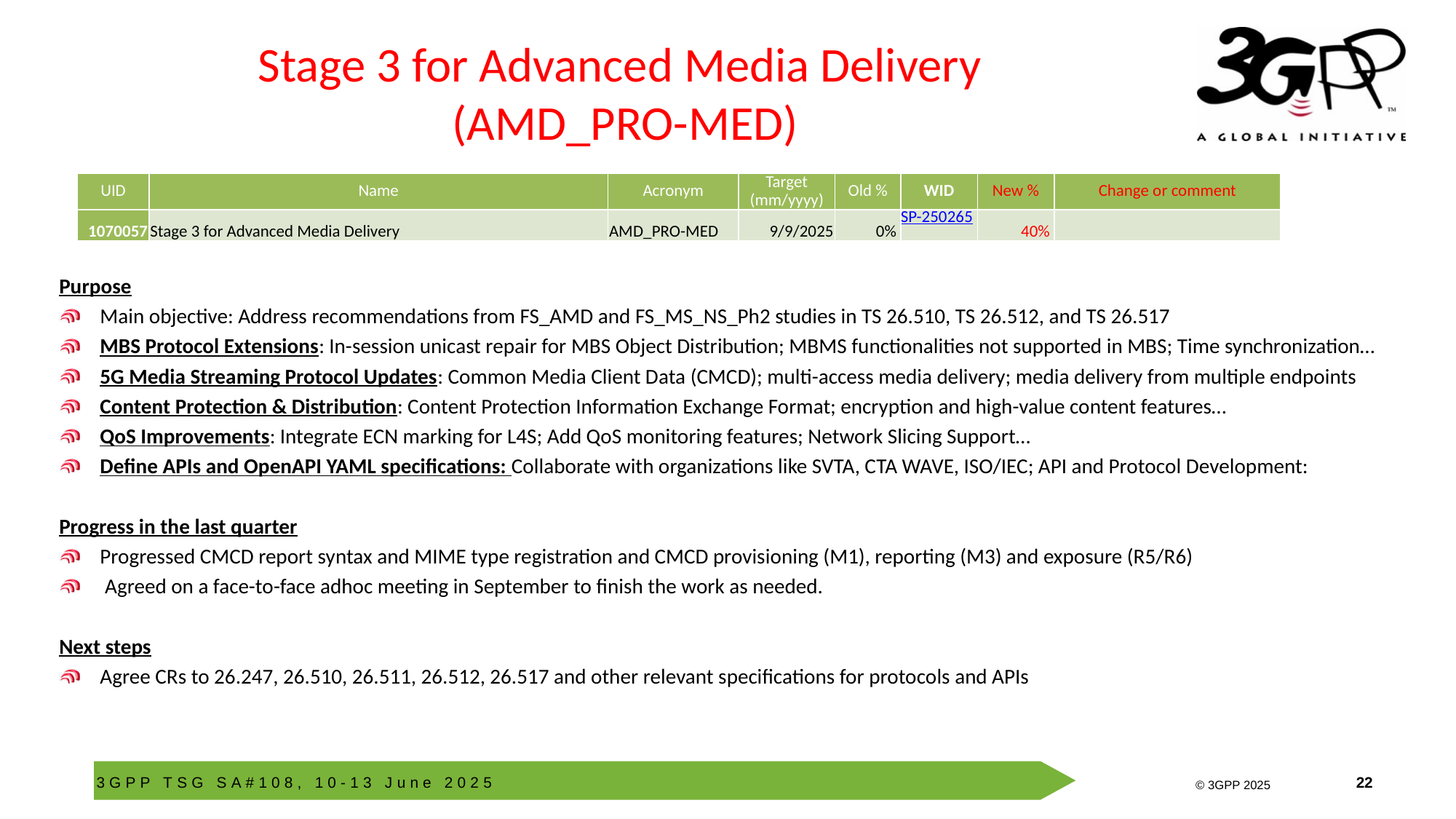

# Stage 3 for Advanced Media Delivery (AMD_PRO-MED)
| UID | Name | Acronym | Target (mm/yyyy) | Old % | WID | New % | Change or comment |
| --- | --- | --- | --- | --- | --- | --- | --- |
| 1070057 | Stage 3 for Advanced Media Delivery | AMD\_PRO-MED | 9/9/2025 | 0% | SP-250265 | 40% |  |
Purpose
Main objective: Address recommendations from FS_AMD and FS_MS_NS_Ph2 studies in TS 26.510, TS 26.512, and TS 26.517
MBS Protocol Extensions: In-session unicast repair for MBS Object Distribution; MBMS functionalities not supported in MBS; Time synchronization…
5G Media Streaming Protocol Updates: Common Media Client Data (CMCD); multi-access media delivery; media delivery from multiple endpoints
Content Protection & Distribution: Content Protection Information Exchange Format; encryption and high-value content features…
QoS Improvements: Integrate ECN marking for L4S; Add QoS monitoring features; Network Slicing Support…
Define APIs and OpenAPI YAML specifications: Collaborate with organizations like SVTA, CTA WAVE, ISO/IEC; API and Protocol Development:

Progress in the last quarter
Progressed CMCD report syntax and MIME type registration and CMCD provisioning (M1), reporting (M3) and exposure (R5/R6)
 Agreed on a face-to-face adhoc meeting in September to finish the work as needed.

Next steps
Agree CRs to 26.247, 26.510, 26.511, 26.512, 26.517 and other relevant specifications for protocols and APIs